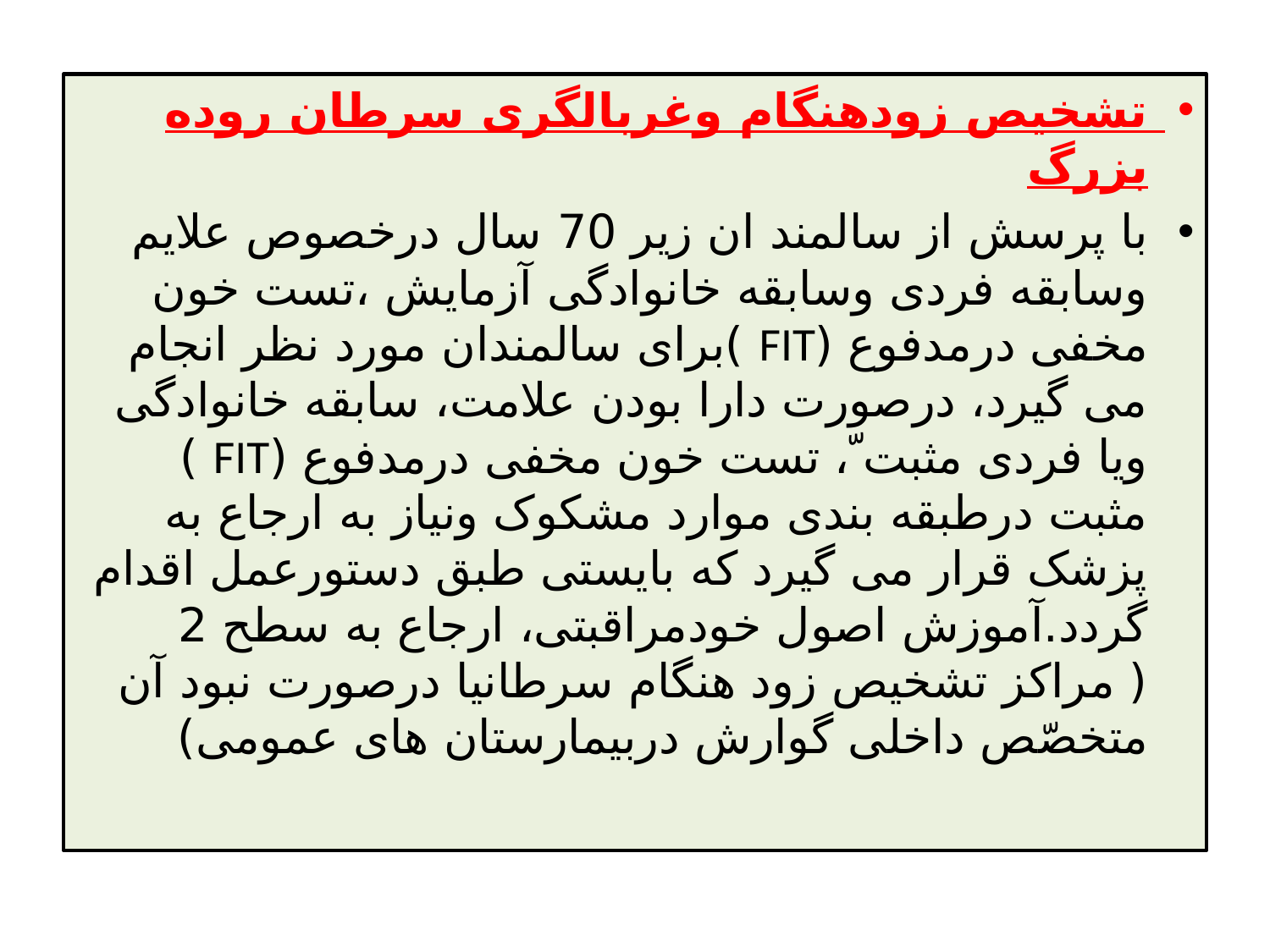

تشخیص زودهنگام وغربالگری سرطان روده بزرگ
با پرسش از سالمند ان زیر 70 سال درخصوص علایم وسابقه فردی وسابقه خانوادگی آزمایش ،تست خون مخفی درمدفوع (FIT )برای سالمندان مورد نظر انجام می گیرد، درصورت دارا بودن علامت، سابقه خانوادگی  ویا فردی مثبت ّ، تست خون مخفی درمدفوع (FIT ) مثبت درطبقه بندی موارد مشکوک ونیاز به ارجاع به پزشک قرار می گیرد که بایستی طبق دستورعمل اقدام گردد.آموزش اصول خودمراقبتی، ارجاع به سطح 2 ( مراکز تشخیص زود هنگام سرطانیا درصورت نبود آن متخصّص داخلی گوارش دربیمارستان های عمومی)